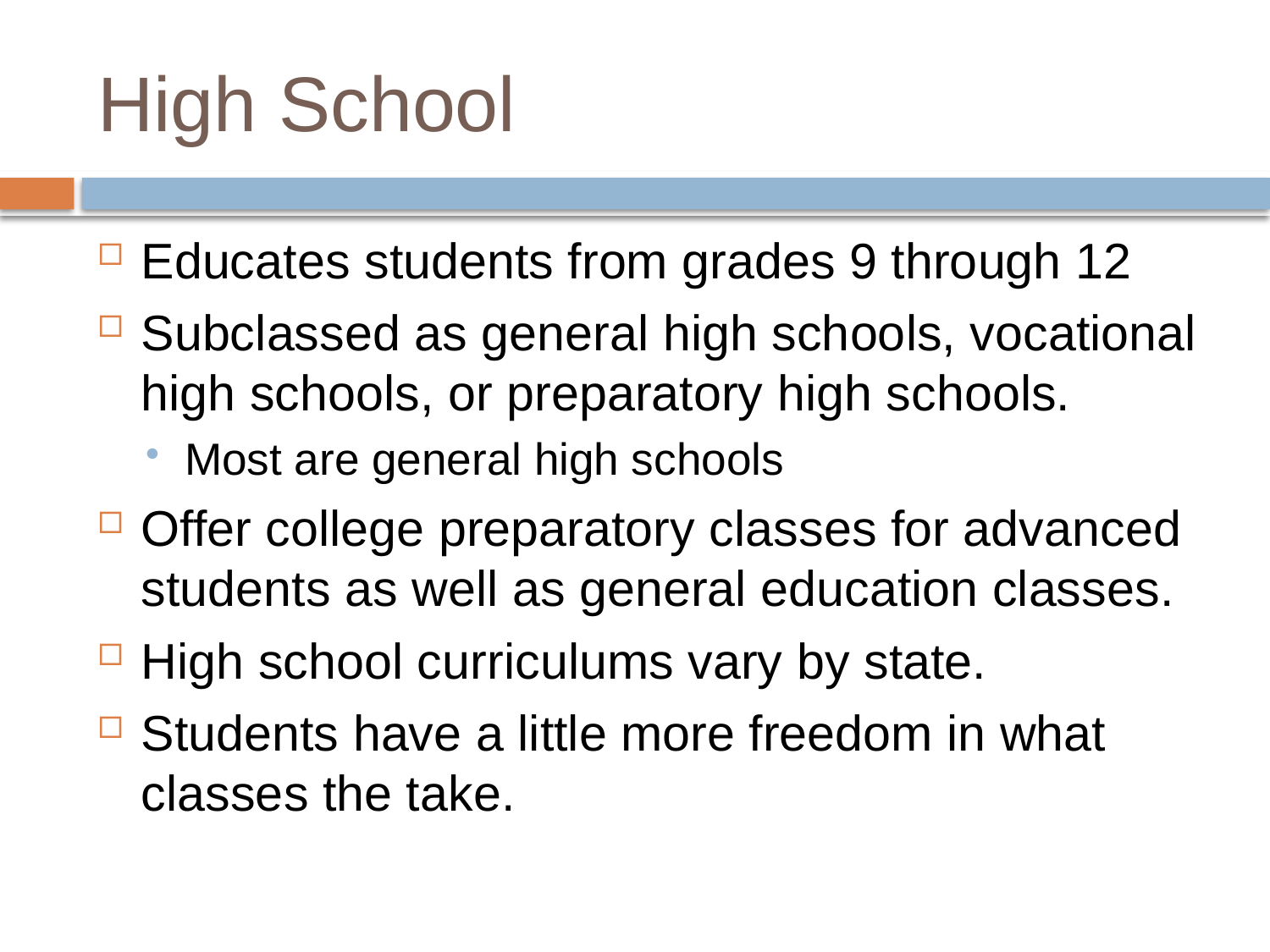

# High School
Educates students from grades 9 through 12
Subclassed as general high schools, vocational high schools, or preparatory high schools.
Most are general high schools
Offer college preparatory classes for advanced students as well as general education classes.
High school curriculums vary by state.
Students have a little more freedom in what classes the take.